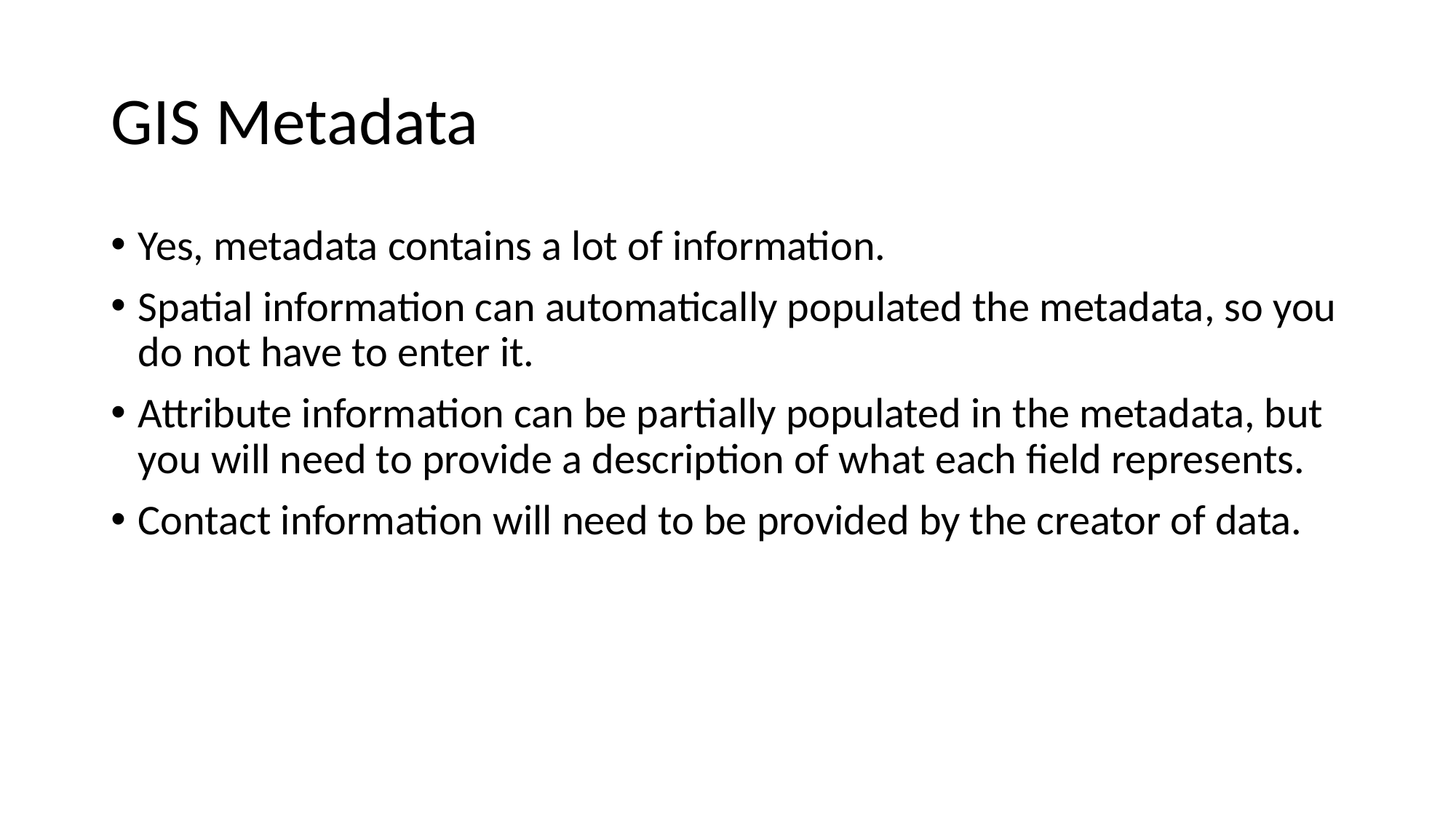

# GIS Metadata
Yes, metadata contains a lot of information.
Spatial information can automatically populated the metadata, so you do not have to enter it.
Attribute information can be partially populated in the metadata, but you will need to provide a description of what each field represents.
Contact information will need to be provided by the creator of data.